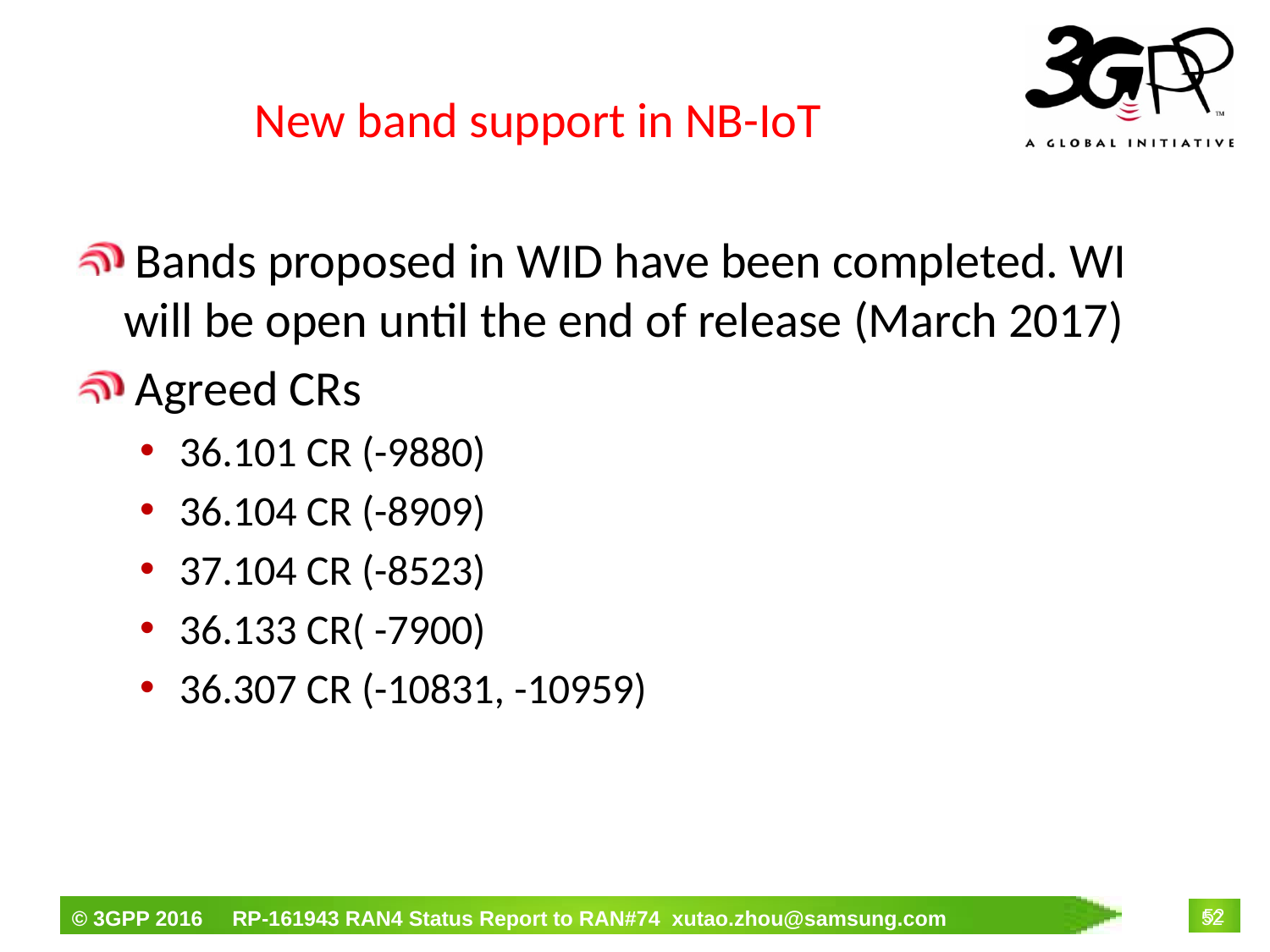

# New band support in NB-IoT
 Bands proposed in WID have been completed. WI will be open until the end of release (March 2017)
 Agreed CRs
36.101 CR (-9880)
36.104 CR (-8909)
37.104 CR (-8523)
36.133 CR( -7900)
36.307 CR (-10831, -10959)

52